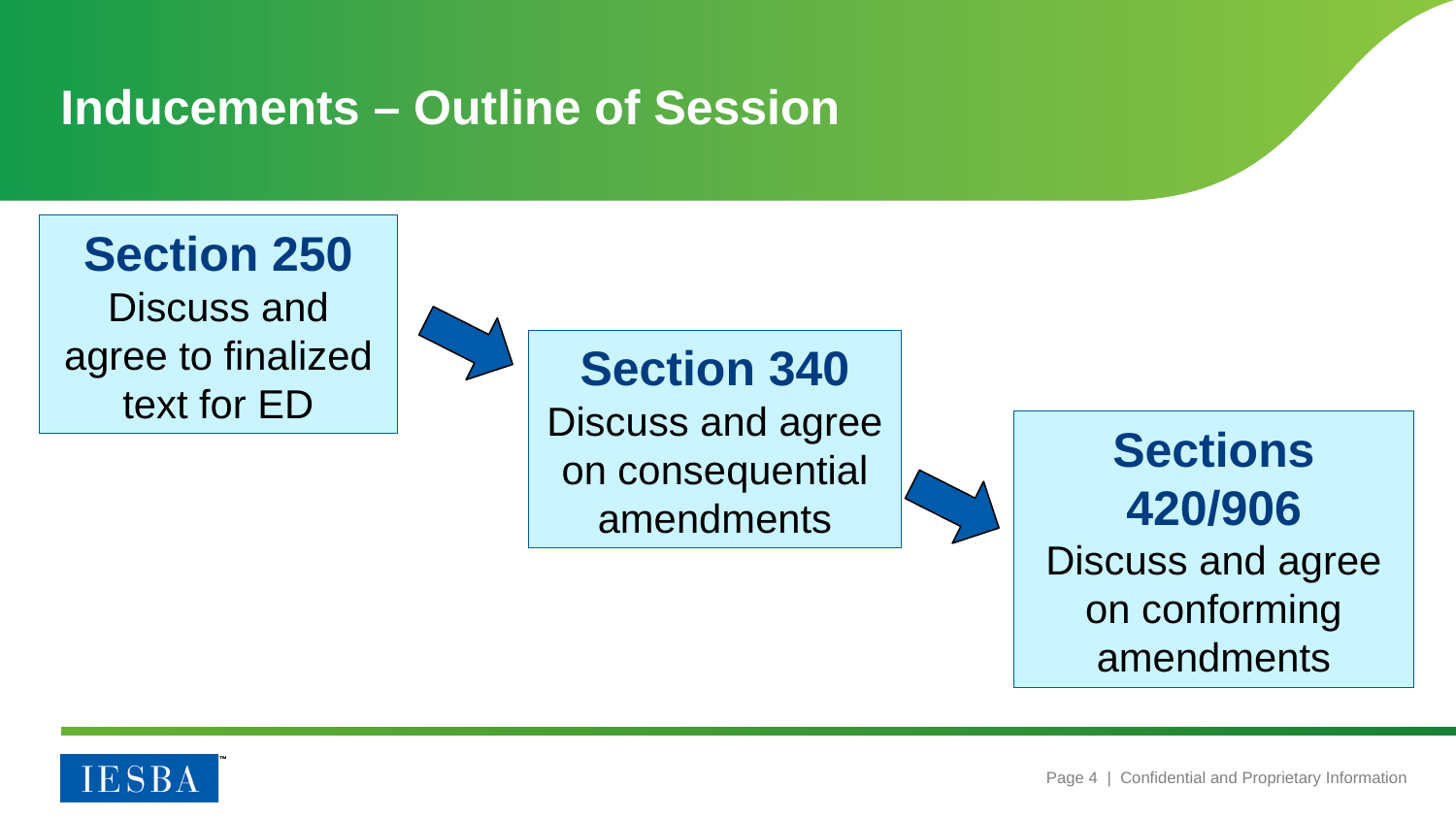

# Inducements – Outline of Session
Section 250
Discuss and agree to finalized text for ED

Section 340
Discuss and agree on consequential amendments
Sections 420/906
Discuss and agree on conforming amendments